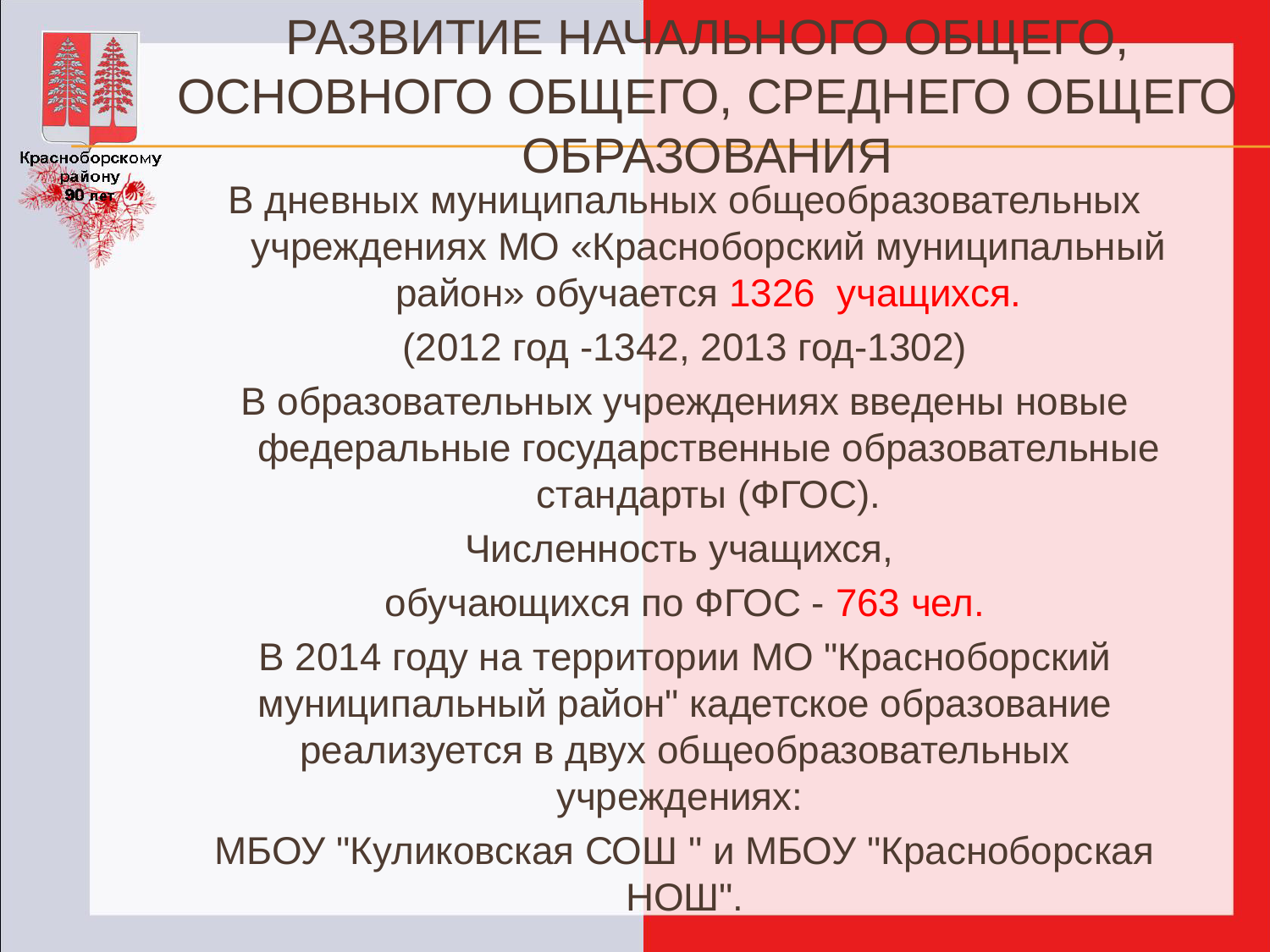

# Развитие начального общего, основного общего, среднего общего образования
В дневных муниципальных общеобразовательных учреждениях МО «Красноборский муниципальный район» обучается 1326  учащихся.
(2012 год -1342, 2013 год-1302)
В образовательных учреждениях введены новые федеральные государственные образовательные стандарты (ФГОС).
Численность учащихся,
обучающихся по ФГОС - 763 чел.
В 2014 году на территории МО "Красноборский муниципальный район" кадетское образование реализуется в двух общеобразовательных учреждениях:
МБОУ "Куликовская СОШ " и МБОУ "Красноборская НОШ".